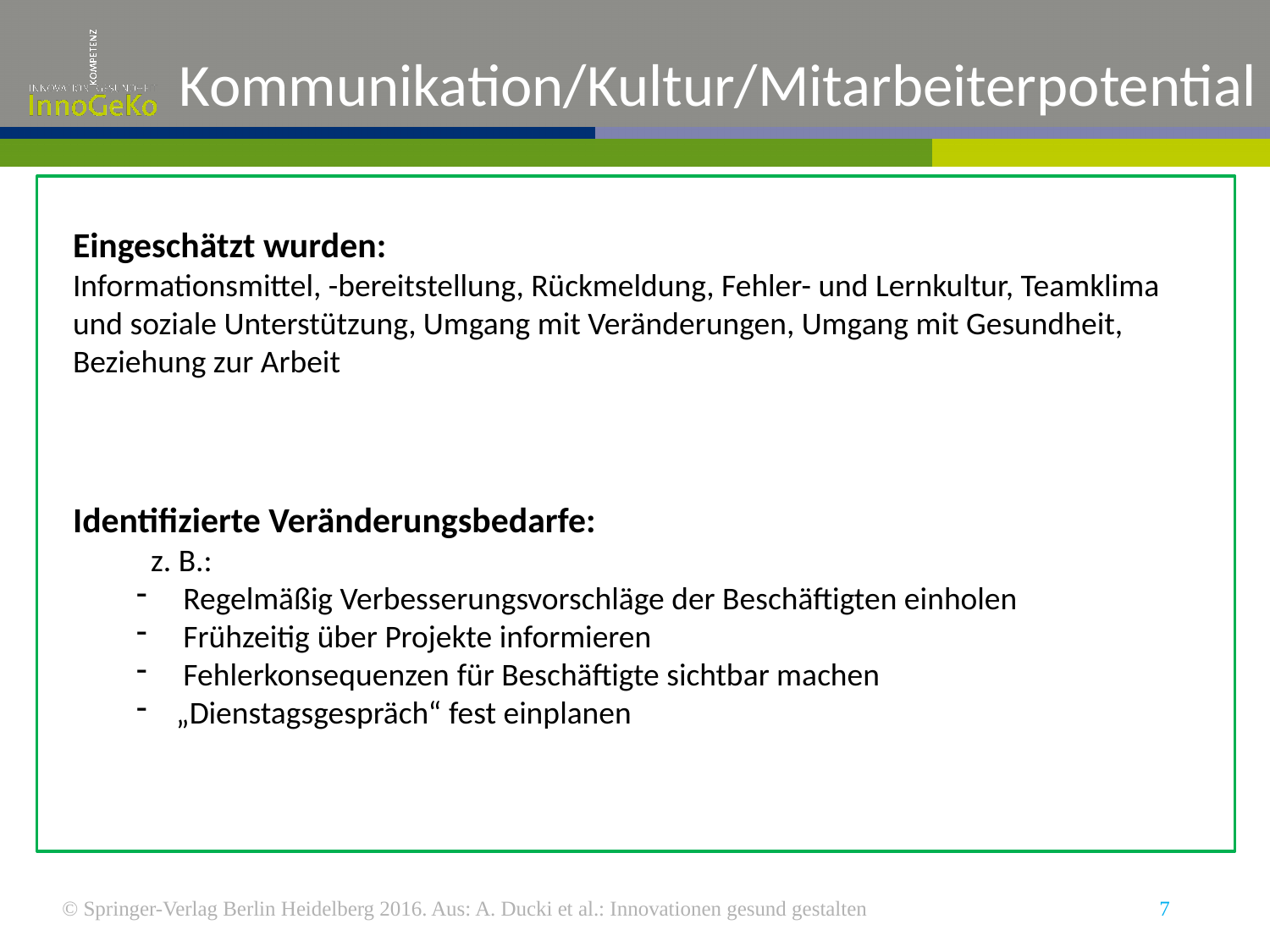

# Kommunikation/Kultur/Mitarbeiterpotential
Eingeschätzt wurden:
Informationsmittel, -bereitstellung, Rückmeldung, Fehler- und Lernkultur, Teamklima und soziale Unterstützung, Umgang mit Veränderungen, Umgang mit Gesundheit, Beziehung zur Arbeit

Identifizierte Veränderungsbedarfe:
  z. B.:
 Regelmäßig Verbesserungsvorschläge der Beschäftigten einholen
 Frühzeitig über Projekte informieren
 Fehlerkonsequenzen für Beschäftigte sichtbar machen
„Dienstagsgespräch“ fest einplanen

© Springer-Verlag Berlin Heidelberg 2016. Aus: A. Ducki et al.: Innovationen gesund gestalten

7